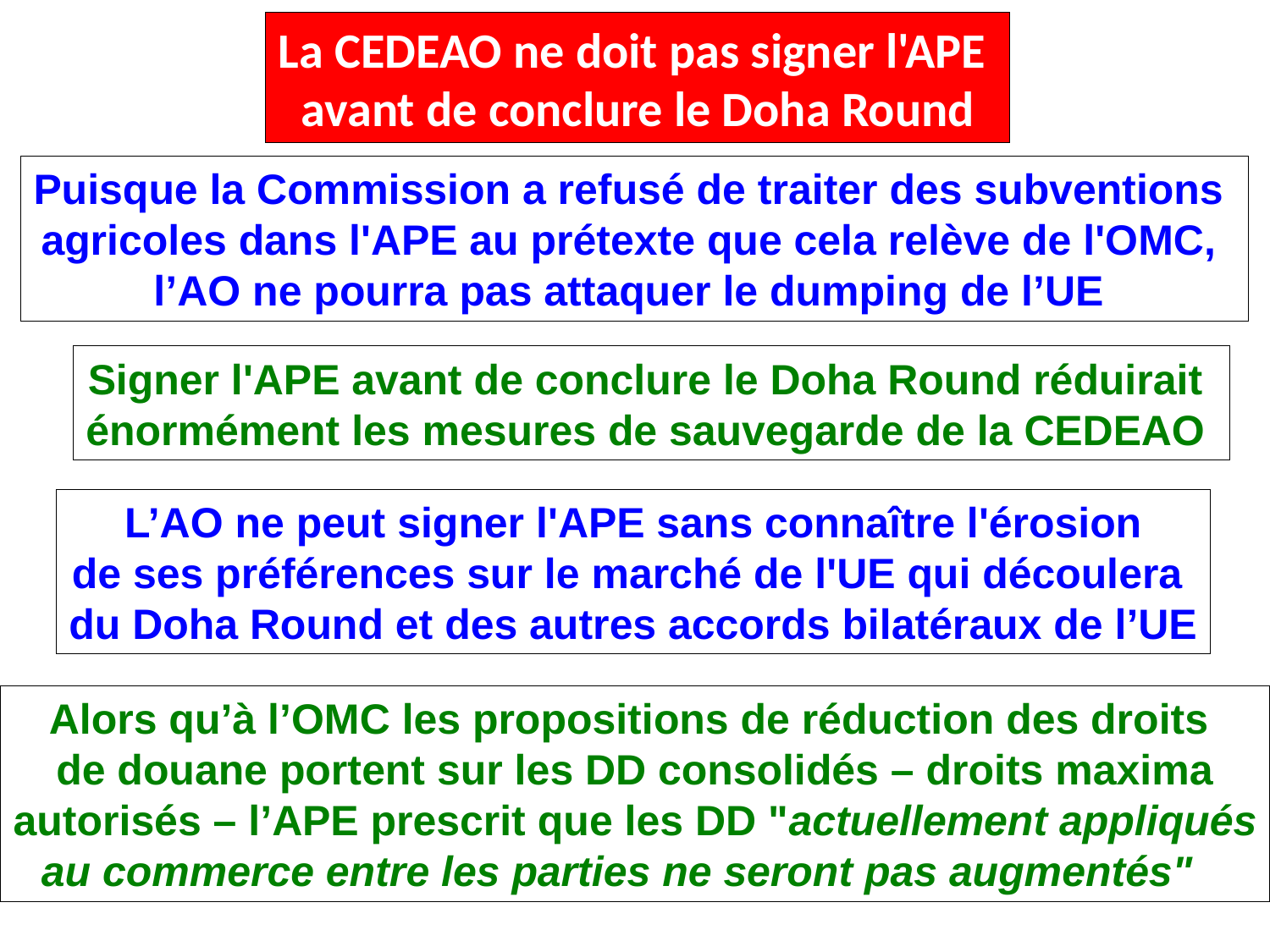

La CEDEAO ne doit pas signer l'APE
avant de conclure le Doha Round
Puisque la Commission a refusé de traiter des subventions
agricoles dans l'APE au prétexte que cela relève de l'OMC,
l’AO ne pourra pas attaquer le dumping de l’UE
Signer l'APE avant de conclure le Doha Round réduirait
énormément les mesures de sauvegarde de la CEDEAO
L’AO ne peut signer l'APE sans connaître l'érosion
de ses préférences sur le marché de l'UE qui découlera
du Doha Round et des autres accords bilatéraux de l’UE
Alors qu’à l’OMC les propositions de réduction des droits
de douane portent sur les DD consolidés – droits maxima
autorisés – l’APE prescrit que les DD "actuellement appliqués
au commerce entre les parties ne seront pas augmentés"